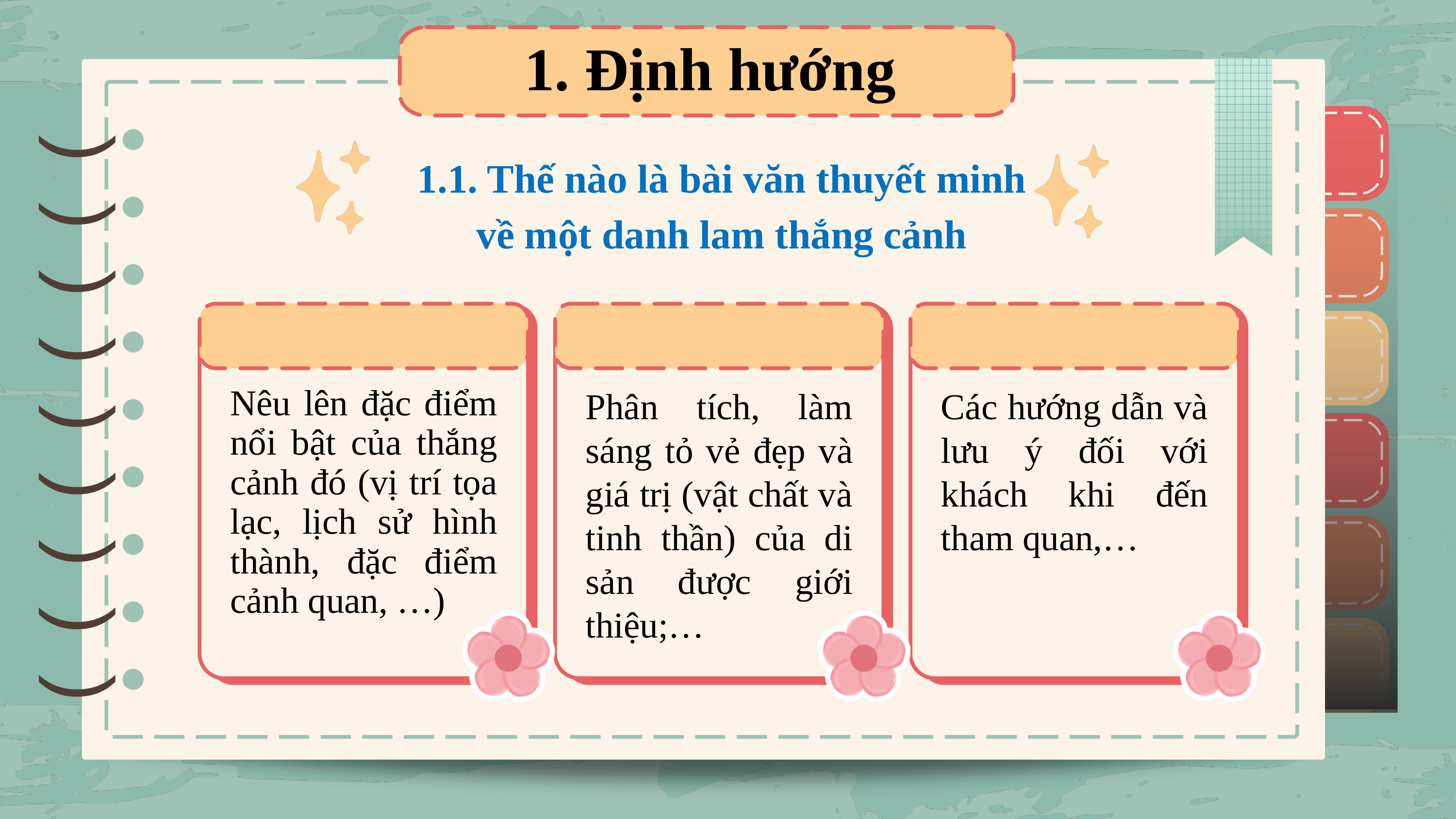

1. Định hướng

)
)
)
)
)
)
)
)
)

)
)
)
)
)
)
)
)
)

1.1. Thế nào là bài văn thuyết minh về một danh lam thắng cảnh

Nêu lên đặc điểm nổi bật của thắng cảnh đó (vị trí tọa lạc, lịch sử hình thành, đặc điểm cảnh quan, …)

Phân tích, làm sáng tỏ vẻ đẹp và giá trị (vật chất và tinh thần) của di sản được giới thiệu;…

Các hướng dẫn và lưu ý đối với khách khi đến tham quan,…